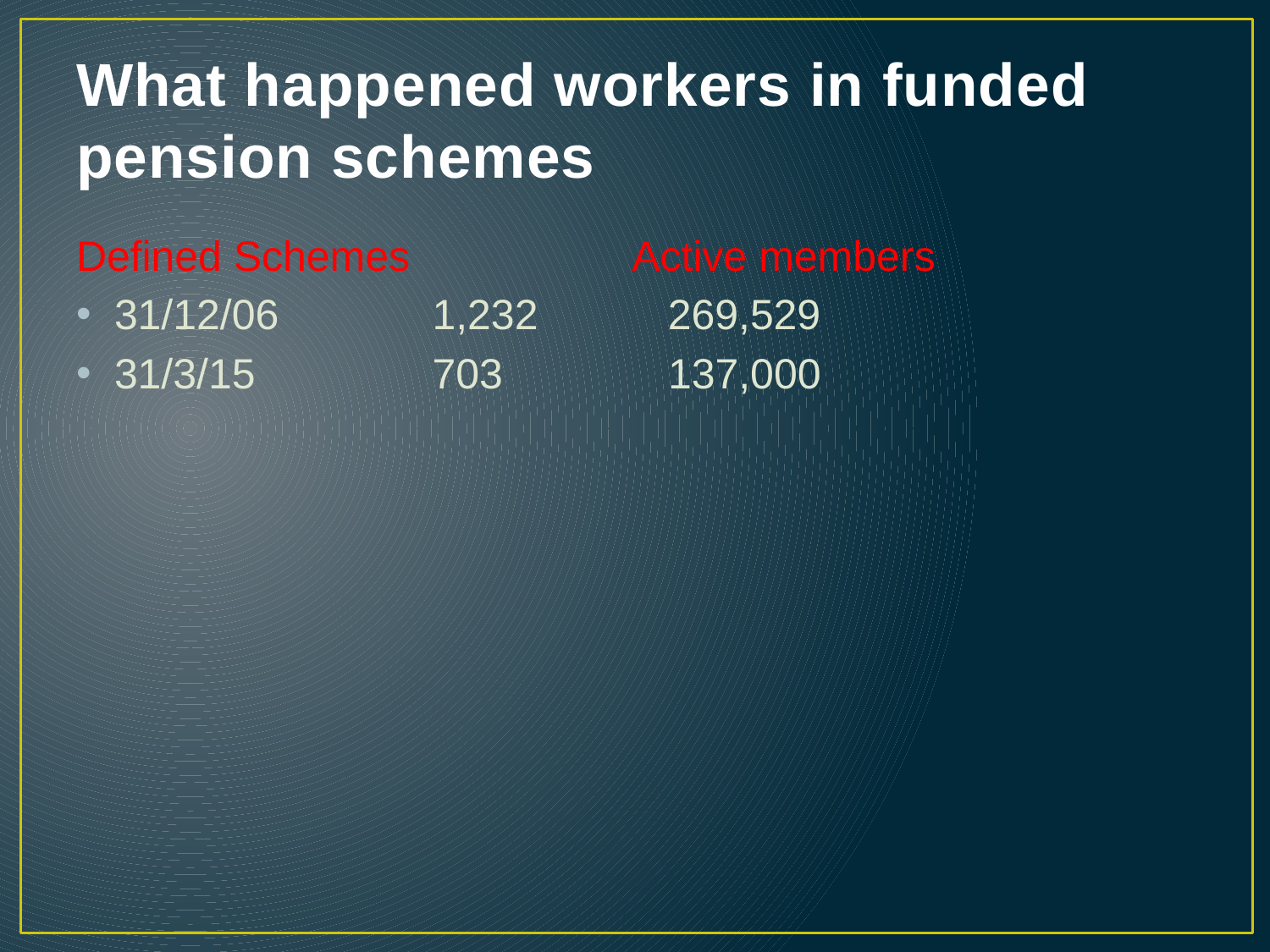

# What happened workers in funded pension schemes
Defined Schemes                   Active members
31/12/06             1,232           269,529
31/3/15               703              137,000